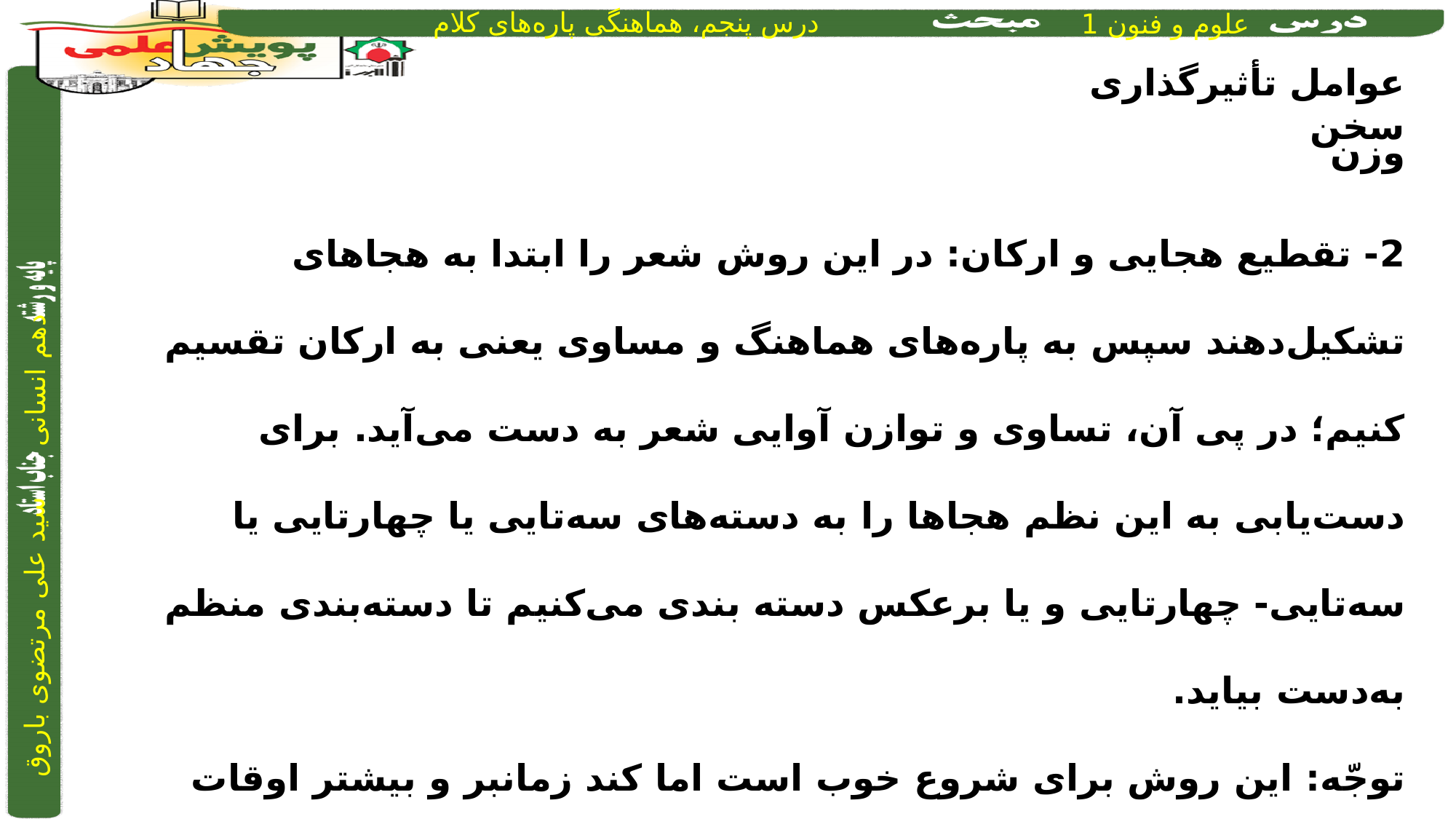

عوامل تأثیرگذاری سخن
وزن
2- تقطیع هجایی و ارکان: در این روش شعر را ابتدا به هجاهای تشکیل‌دهند سپس به پاره‌های هماهنگ و مساوی یعنی به ارکان تقسیم کنیم؛ در پی آن، تساوی و توازن آوایی شعر به دست می‌آید. برای دست‌یابی به این نظم هجاها را به دسته‌های سه‌تایی یا چهار‌تایی یا سه‌تایی- چهارتایی و یا برعکس دسته‌ بندی می‌کنیم تا دسته‌بندی منظم به‌دست بیاید.
توجّه: این روش برای شروع خوب است اما کند زمانبر و بیشتر اوقات ناکارآمد است.